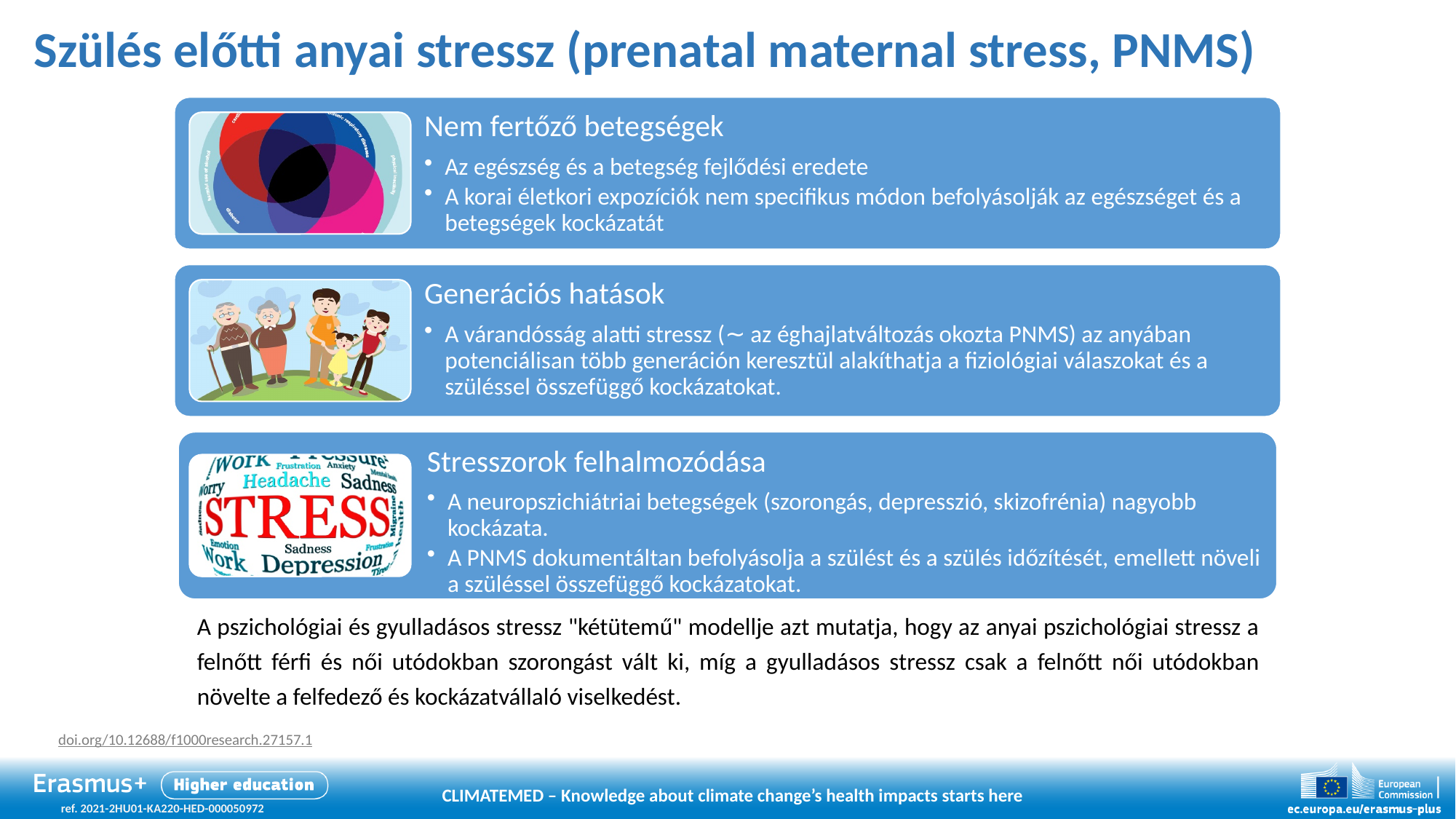

# Szülés előtti anyai stressz (prenatal maternal stress, PNMS)
Nem fertőző betegségek
Az egészség és a betegség fejlődési eredete
A korai életkori expozíciók nem specifikus módon befolyásolják az egészséget és a betegségek kockázatát
Generációs hatások
A várandósság alatti stressz (∼ az éghajlatváltozás okozta PNMS) az anyában potenciálisan több generáción keresztül alakíthatja a fiziológiai válaszokat és a szüléssel összefüggő kockázatokat.
Stresszorok felhalmozódása
A neuropszichiátriai betegségek (szorongás, depresszió, skizofrénia) nagyobb kockázata.
A PNMS dokumentáltan befolyásolja a szülést és a szülés időzítését, emellett növeli a szüléssel összefüggő kockázatokat.
A pszichológiai és gyulladásos stressz "kétütemű" modellje azt mutatja, hogy az anyai pszichológiai stressz a felnőtt férfi és női utódokban szorongást vált ki, míg a gyulladásos stressz csak a felnőtt női utódokban növelte a felfedező és kockázatvállaló viselkedést.
doi.org/10.12688/f1000research.27157.1